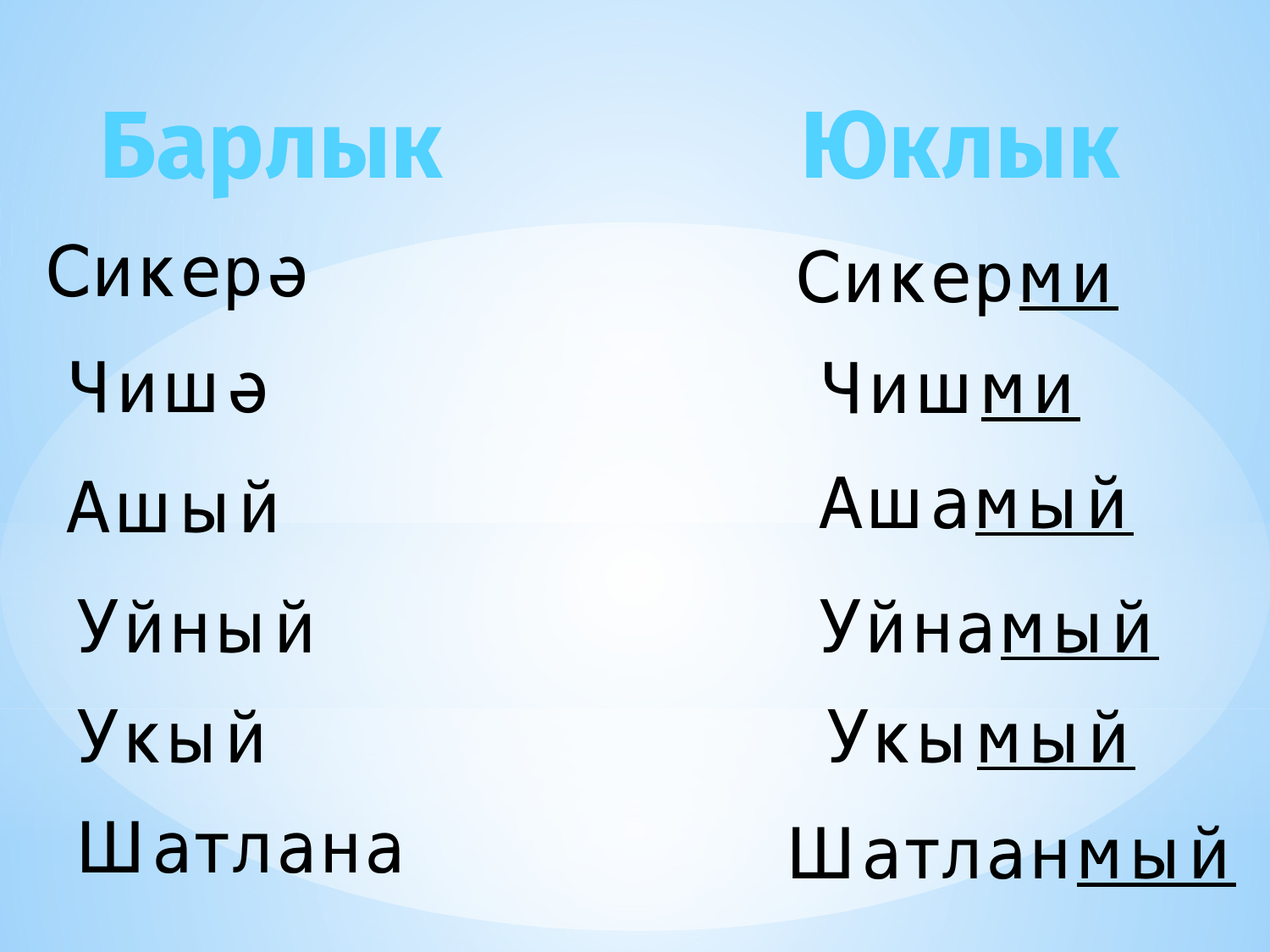

Барлык
Юклык
Сикерә

Сикерми
Чишә
Чишми
Ашамый
Ашый
Уйный
Уйнамый
Укый
Укымый
Шатлана
Шатланмый